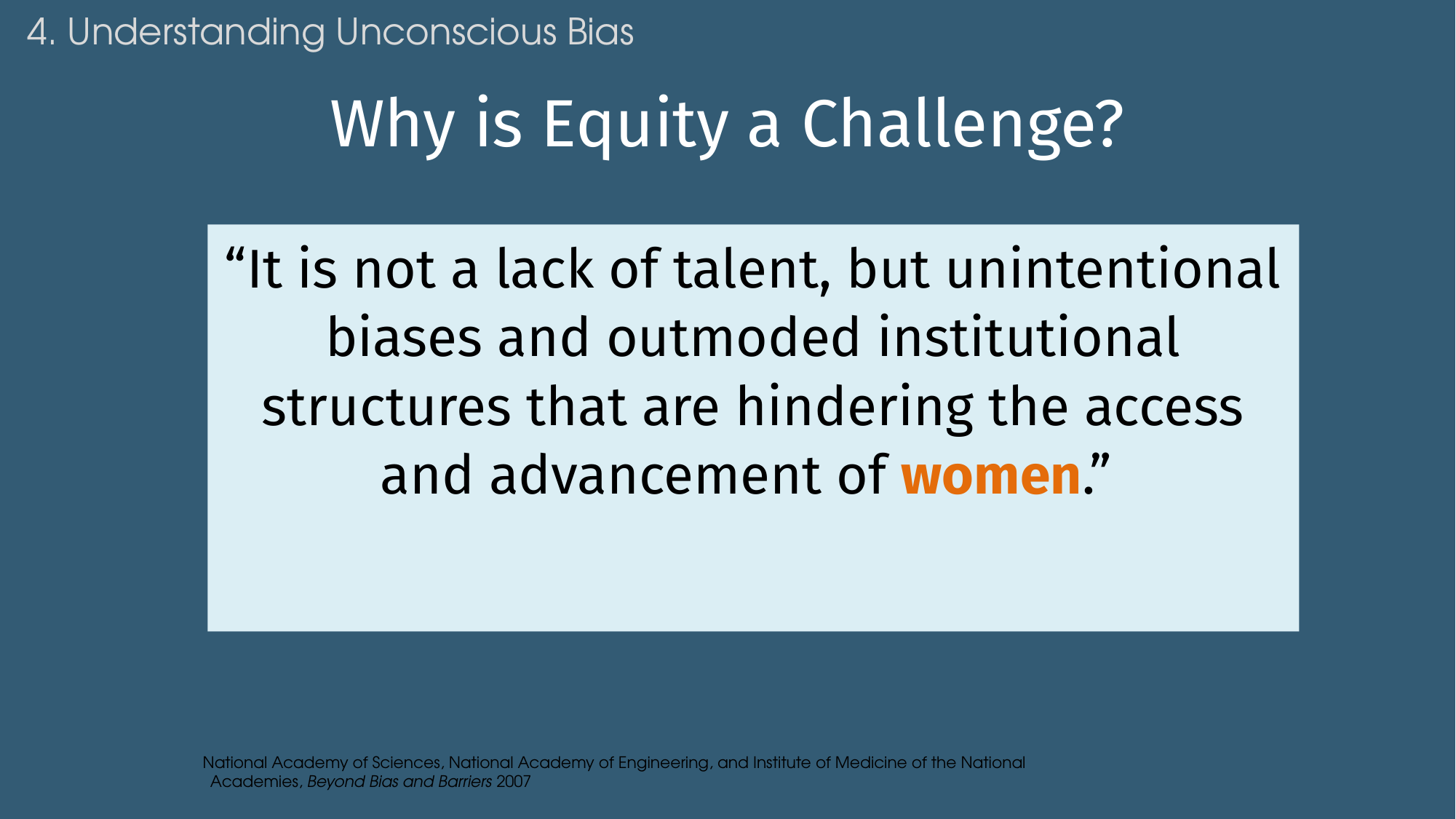

4. Understanding Unconscious Bias
Why is Equity a Challenge?
“It is not a lack of talent, but unintentional biases and outmoded institutional structures that are hindering the access and advancement of women.”
17
National Academy of Sciences, National Academy of Engineering, and Institute of Medicine of the National Academies, Beyond Bias and Barriers 2007